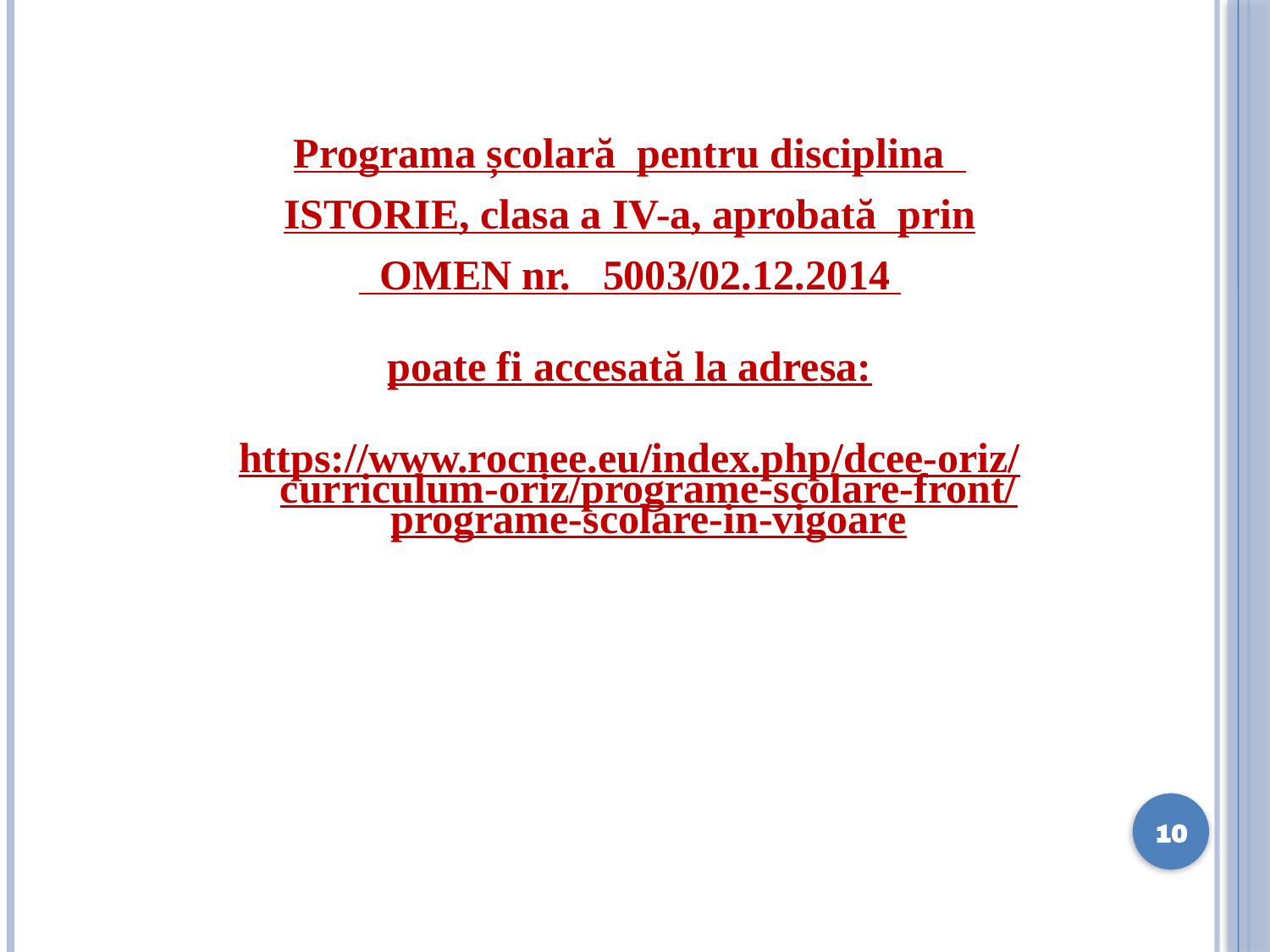

Programa școlară  pentru disciplina

ISTORIE, clasa a IV-a, aprobată  prin

  OMEN nr.   5003/02.12.2014

poate fi accesată la adresa:

https://www.rocnee.eu/index.php/dcee-oriz/curriculum-oriz/programe-scolare-front/programe-scolare-in-vigoare

10